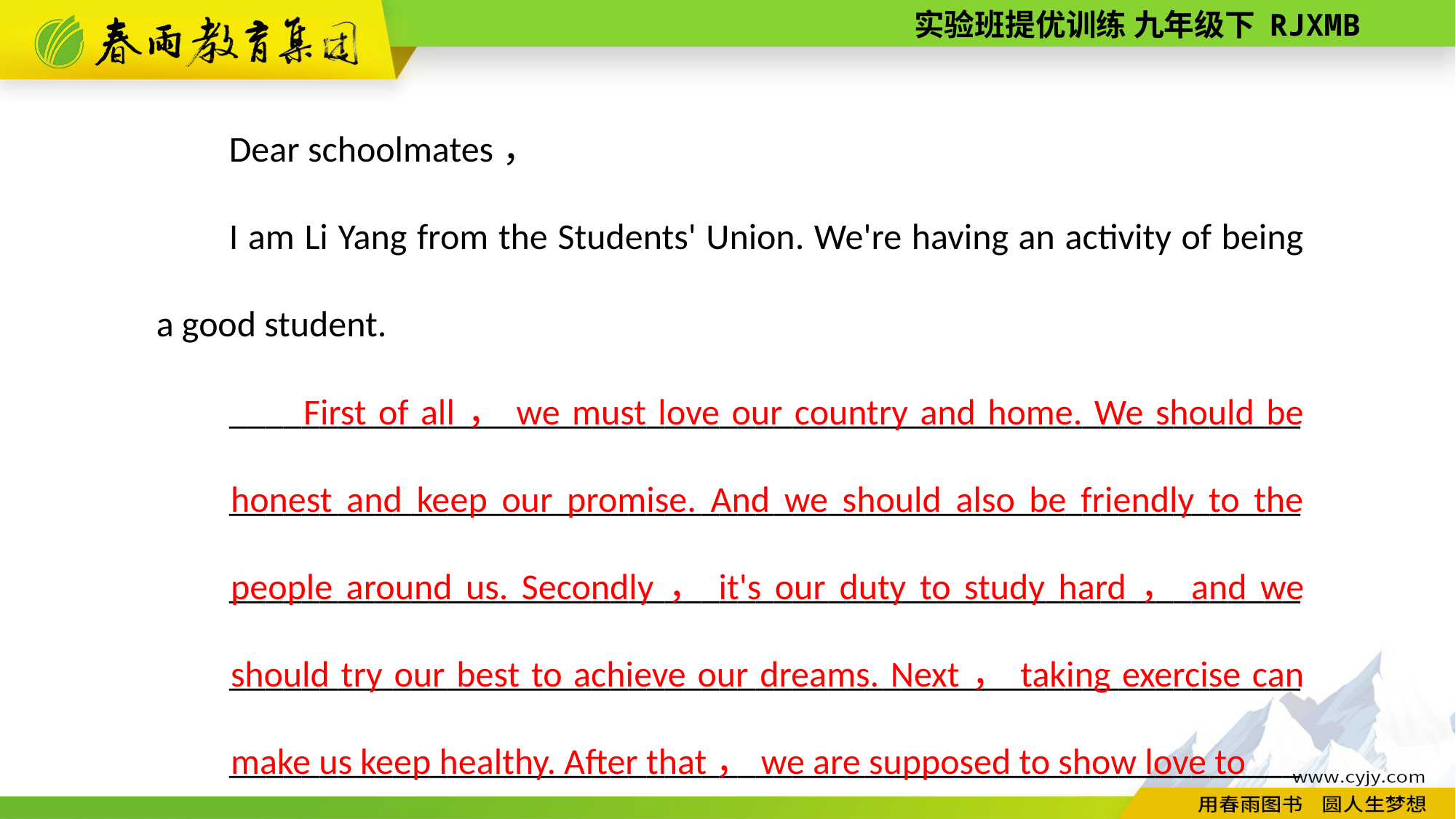

Dear schoolmates，
I am Li Yang from the Students' Union. We're having an activity of being a good student.
___________________________________________________________
___________________________________________________________
___________________________________________________________
___________________________________________________________
___________________________________________________________
First of all，we must love our country and home. We should be honest and keep our promise. And we should also be friendly to the people around us. Secondly，it's our duty to study hard，and we should try our best to achieve our dreams. Next，taking exercise can make us keep healthy. After that，we are supposed to show love to